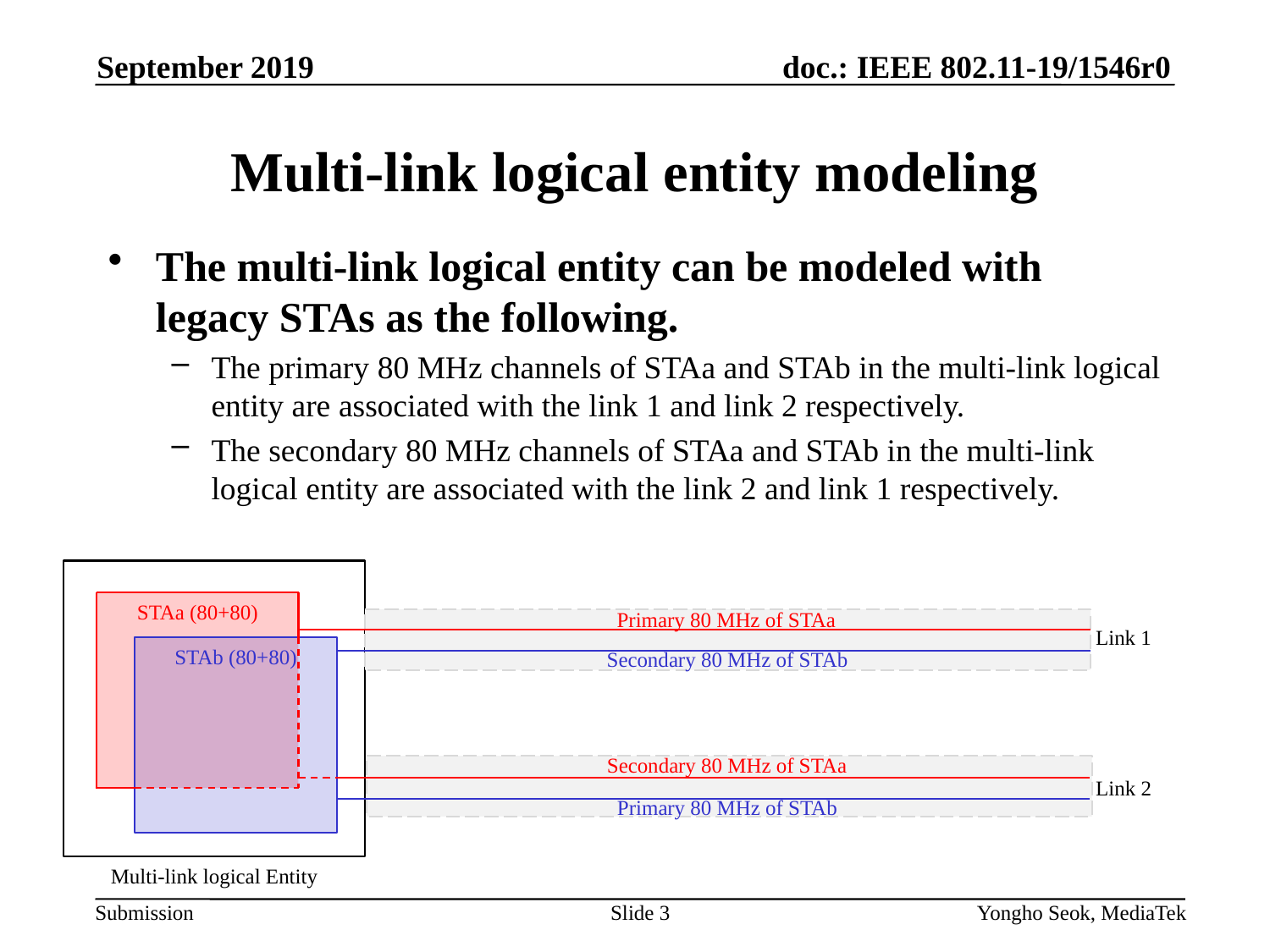

September 2019
# Multi-link logical entity modeling
The multi-link logical entity can be modeled with legacy STAs as the following.
The primary 80 MHz channels of STAa and STAb in the multi-link logical entity are associated with the link 1 and link 2 respectively.
The secondary 80 MHz channels of STAa and STAb in the multi-link logical entity are associated with the link 2 and link 1 respectively.

STAa (80+80)
Primary 80 MHz of STAa

Link 1
STAb (80+80)
Secondary 80 MHz of STAb
Secondary 80 MHz of STAa

Link 2
Primary 80 MHz of STAb
Multi-link logical Entity

Slide 3
Yongho Seok, MediaTek